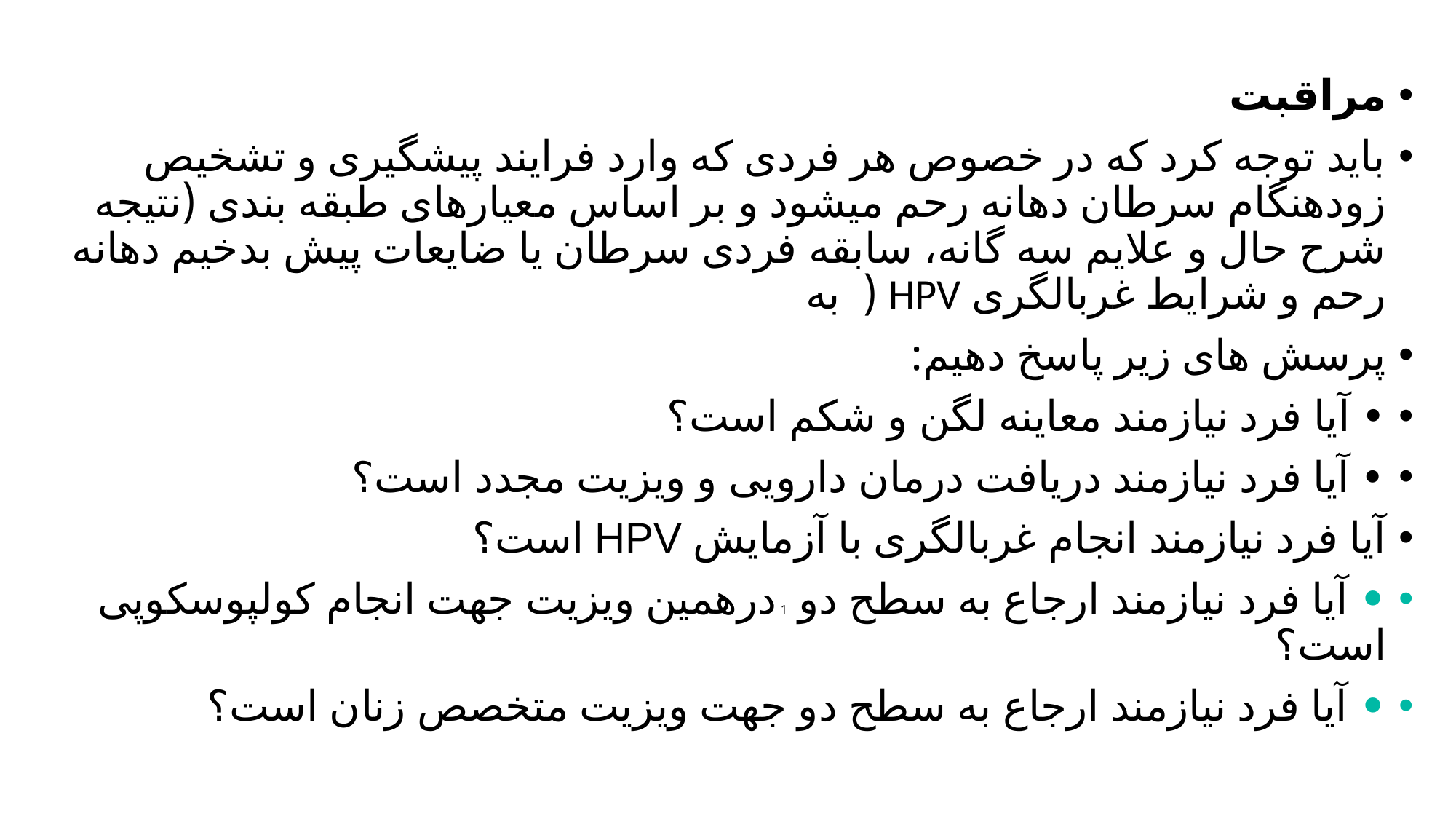

#
مراقبت
باید توجه کرد که در خصوص هر فردی که وارد فرایند پیشگیری و تشخیص زودهنگام سرطان دهانه رحم میشود و بر اساس معیارهای طبقه بندی (نتیجه شرح حال و علایم سه گانه، سابقه فردی سرطان یا ضایعات پیش بدخیم دهانه رحم و شرایط غربالگری HPV (  به
پرسش های زیر پاسخ دهیم:
• آیا فرد نیازمند معاینه لگن و شکم است؟
• آیا فرد نیازمند دریافت درمان دارویی و ویزیت مجدد است؟
آیا فرد نیازمند انجام غربالگری با آزمایش HPV است؟
• آیا فرد نیازمند ارجاع به سطح دو 1 درهمین ویزیت جهت انجام کولپوسکوپی است؟
• آیا فرد نیازمند ارجاع به سطح دو جهت ویزیت متخصص زنان است؟